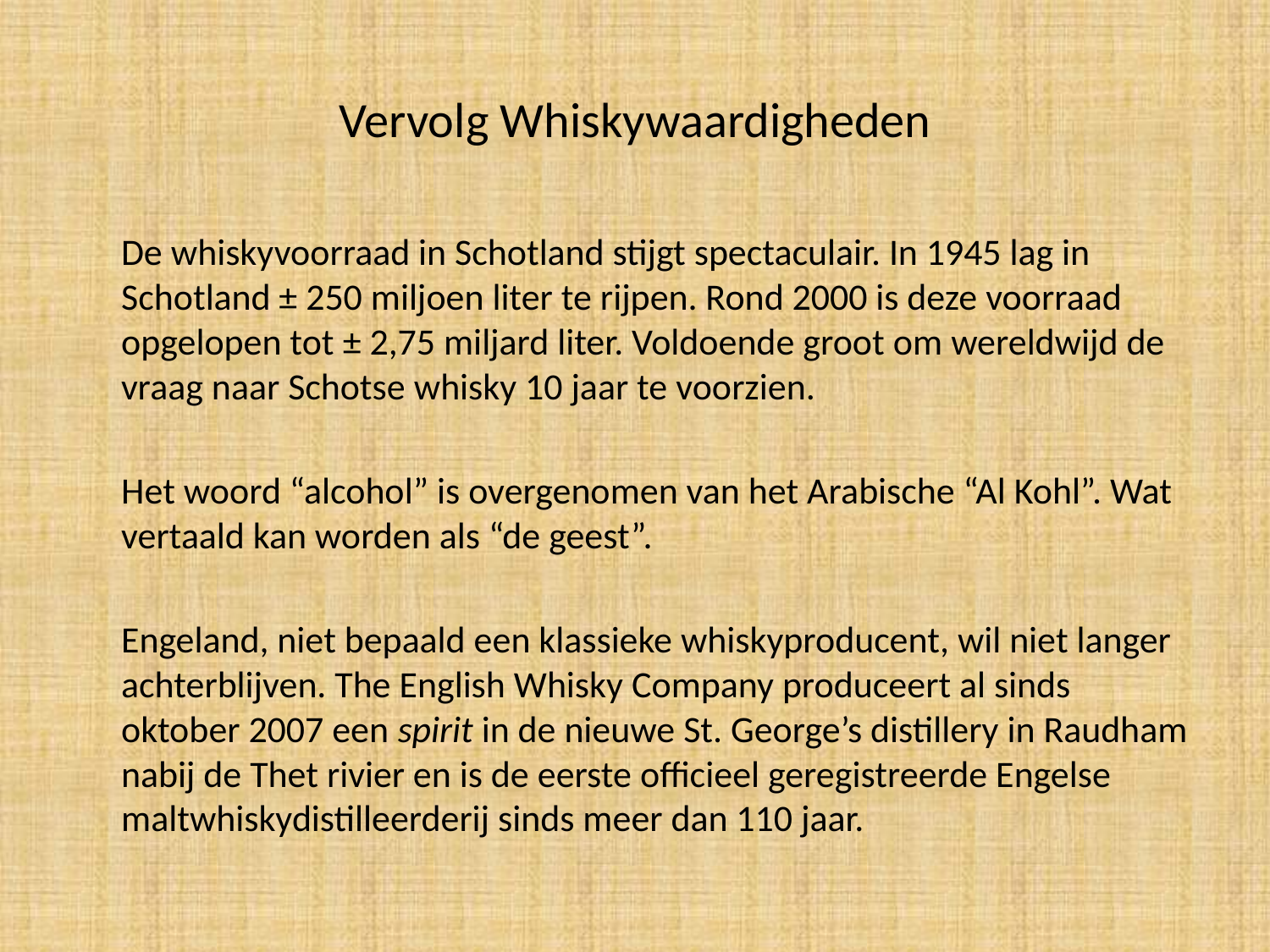

# Vervolg Whiskywaardigheden
	De whiskyvoorraad in Schotland stijgt spectaculair. In 1945 lag in Schotland ± 250 miljoen liter te rijpen. Rond 2000 is deze voorraad opgelopen tot ± 2,75 miljard liter. Voldoende groot om wereldwijd de vraag naar Schotse whisky 10 jaar te voorzien.

	Het woord “alcohol” is overgenomen van het Arabische “Al Kohl”. Wat vertaald kan worden als “de geest”.

	Engeland, niet bepaald een klassieke whiskyproducent, wil niet langer achterblijven. The English Whisky Company produceert al sinds oktober 2007 een spirit in de nieuwe St. George’s distillery in Raudham nabij de Thet rivier en is de eerste officieel geregistreerde Engelse maltwhiskydistilleerderij sinds meer dan 110 jaar.